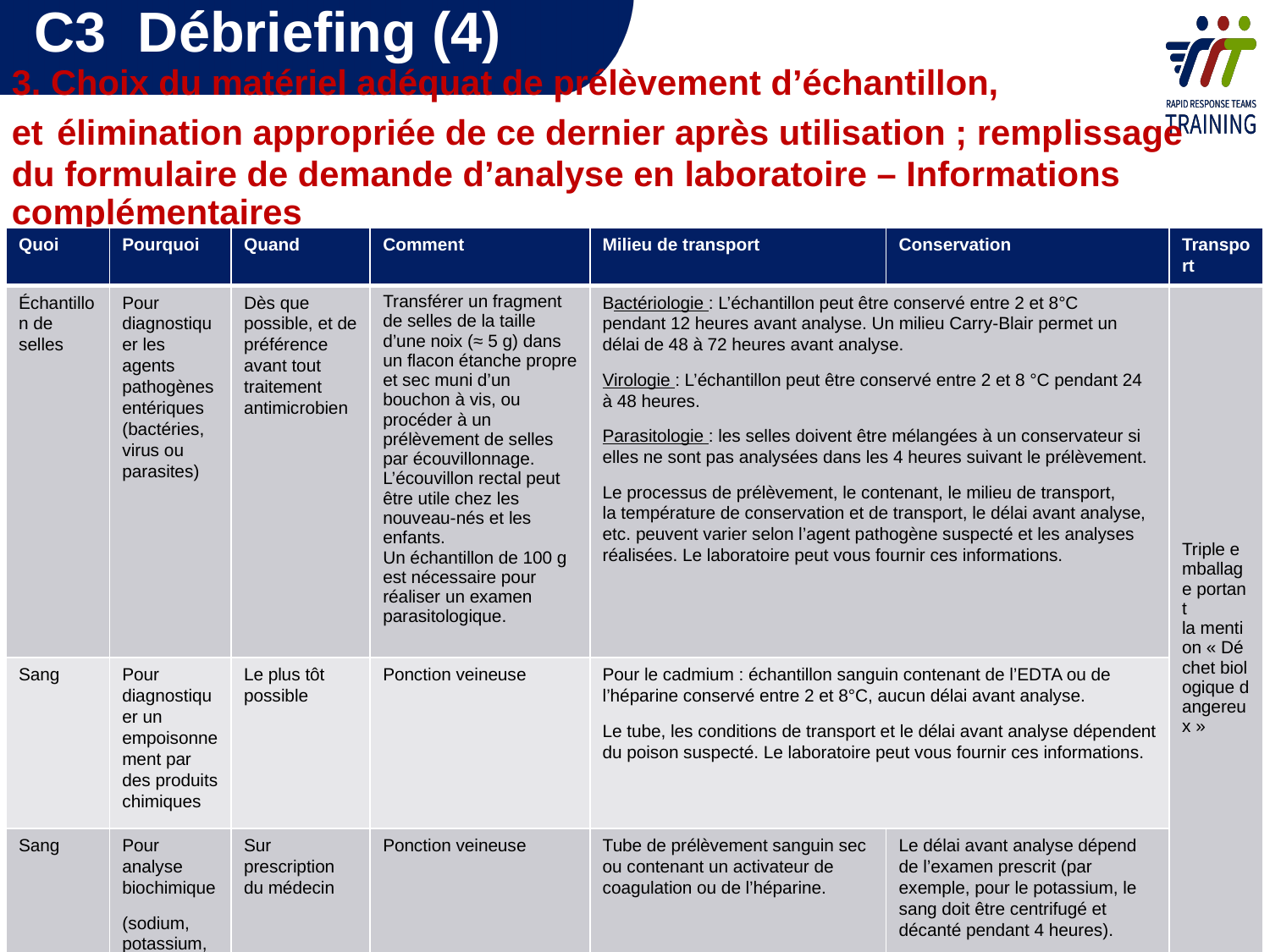

C3  Débriefing (4)
3. Choix du matériel adéquat de prélèvement d’échantillon, et élimination appropriée de ce dernier après utilisation ; remplissage du formulaire de demande d’analyse en laboratoire – Informations complémentaires
| Quoi | Pourquoi | Quand | Comment | Milieu de transport | Conservation | Transport |
| --- | --- | --- | --- | --- | --- | --- |
| Échantillon de selles | Pour diagnostiquer les agents pathogènes entériques (bactéries, virus ou parasites) | Dès que possible, et de préférence avant tout traitement antimicrobien | Transférer un fragment de selles de la taille d’une noix (≈ 5 g) dans un flacon étanche propre et sec muni d’un bouchon à vis, ou procéder à un prélèvement de selles par écouvillonnage. L’écouvillon rectal peut être utile chez les nouveau-nés et les enfants. Un échantillon de 100 g est nécessaire pour réaliser un examen parasitologique. | Bactériologie : L’échantillon peut être conservé entre 2 et 8°C pendant 12 heures avant analyse. Un milieu Carry-Blair permet un délai de 48 à 72 heures avant analyse. Virologie : L’échantillon peut être conservé entre 2 et 8 °C pendant 24 à 48 heures. Parasitologie : les selles doivent être mélangées à un conservateur si elles ne sont pas analysées dans les 4 heures suivant le prélèvement. Le processus de prélèvement, le contenant, le milieu de transport, la température de conservation et de transport, le délai avant analyse, etc. peuvent varier selon l’agent pathogène suspecté et les analyses réalisées. Le laboratoire peut vous fournir ces informations. |  | Triple emballage portant la mention « Déchet biologique dangereux »​ |
| Sang | Pour diagnostiquer un empoisonnement par des produits chimiques | Le plus tôt possible | Ponction veineuse | Pour le cadmium : échantillon sanguin contenant de l’EDTA ou de l’héparine conservé entre 2 et 8°C, aucun délai avant analyse. Le tube, les conditions de transport et le délai avant analyse dépendent du poison suspecté. Le laboratoire peut vous fournir ces informations. |  |  |
| Sang | Pour analyse biochimique (sodium, potassium, etc.) | Sur prescription du médecin | Ponction veineuse | Tube de prélèvement sanguin sec ou contenant un activateur de coagulation ou de l’héparine. | Le délai avant analyse dépend de l’examen prescrit (par exemple, pour le potassium, le sang doit être centrifugé et décanté pendant 4 heures). |  |